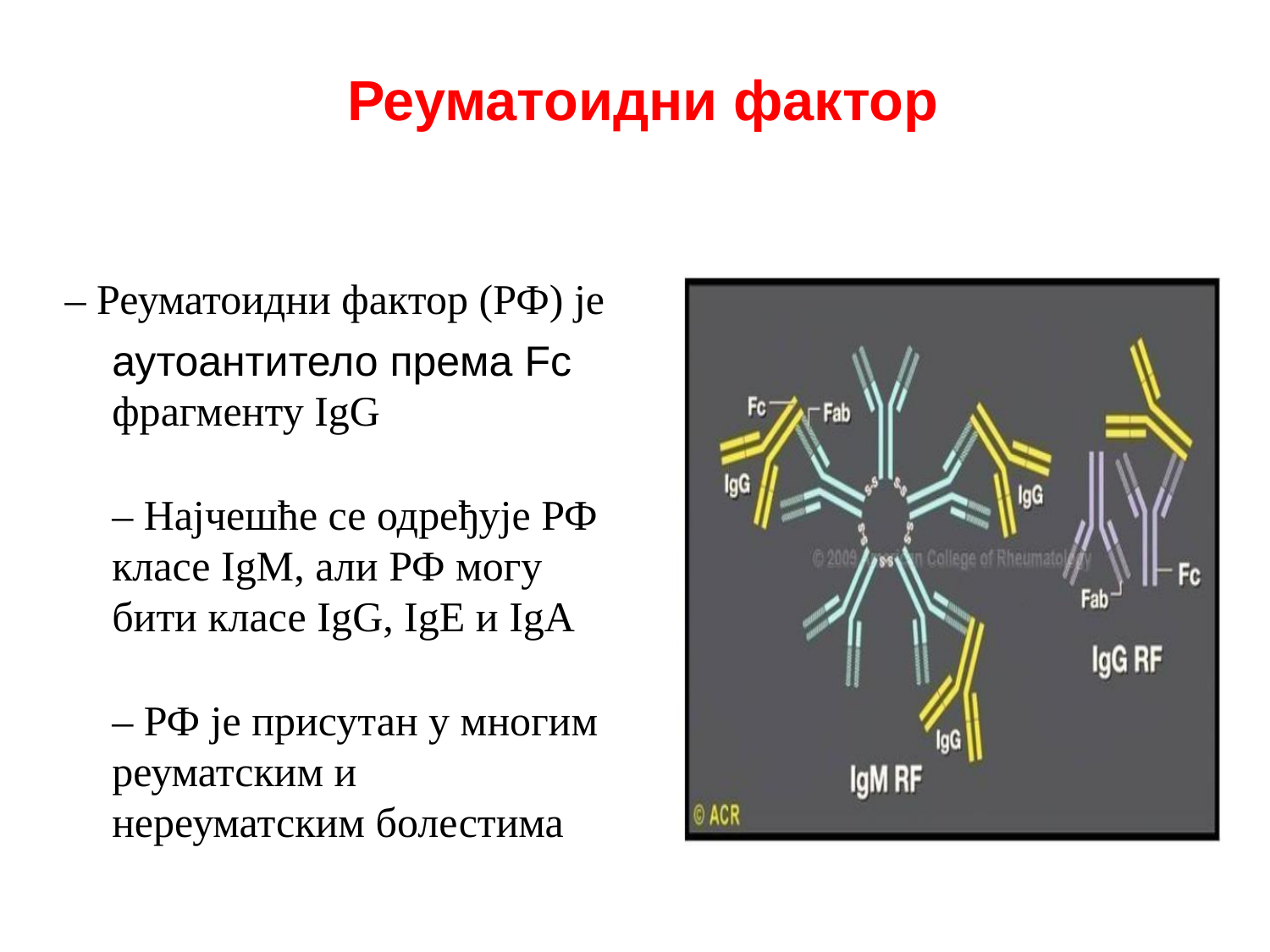

Реуматоидни фактор
‒ Реуматоидни фактор (РФ) је
аутоантитело према Fc
фрагменту IgG
‒ Најчешће се одређује РФ
класе IgM, али РФ могу
бити класе IgG, IgЕ и IgA
‒ РФ је присутан у многим
реуматским и
нереуматским болестима